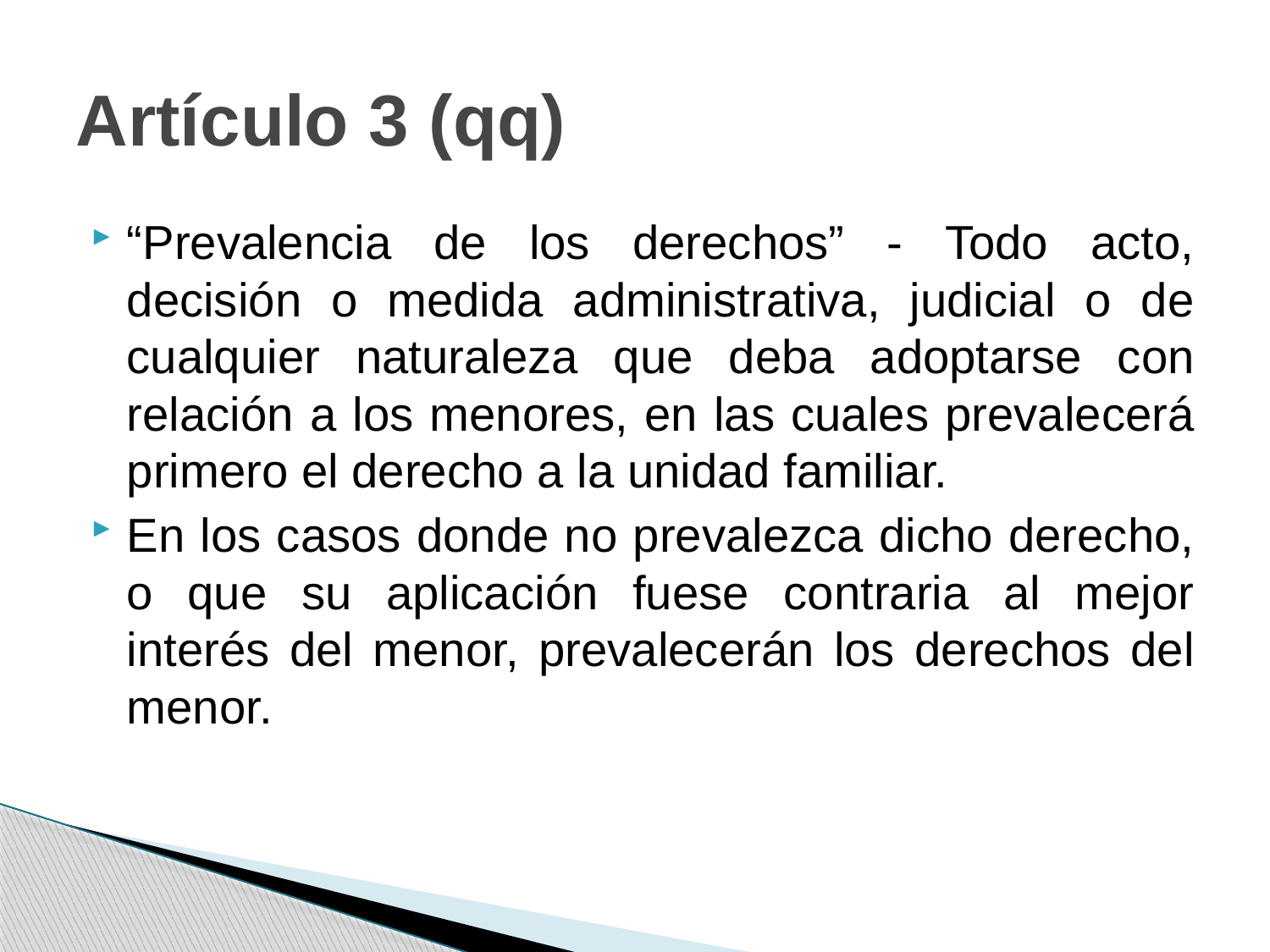

# Artículo 3 (qq)
“Prevalencia de los derechos” - Todo acto, decisión o medida administrativa, judicial o de cualquier naturaleza que deba adoptarse con relación a los menores, en las cuales prevalecerá primero el derecho a la unidad familiar.
En los casos donde no prevalezca dicho derecho, o que su aplicación fuese contraria al mejor interés del menor, prevalecerán los derechos del menor.